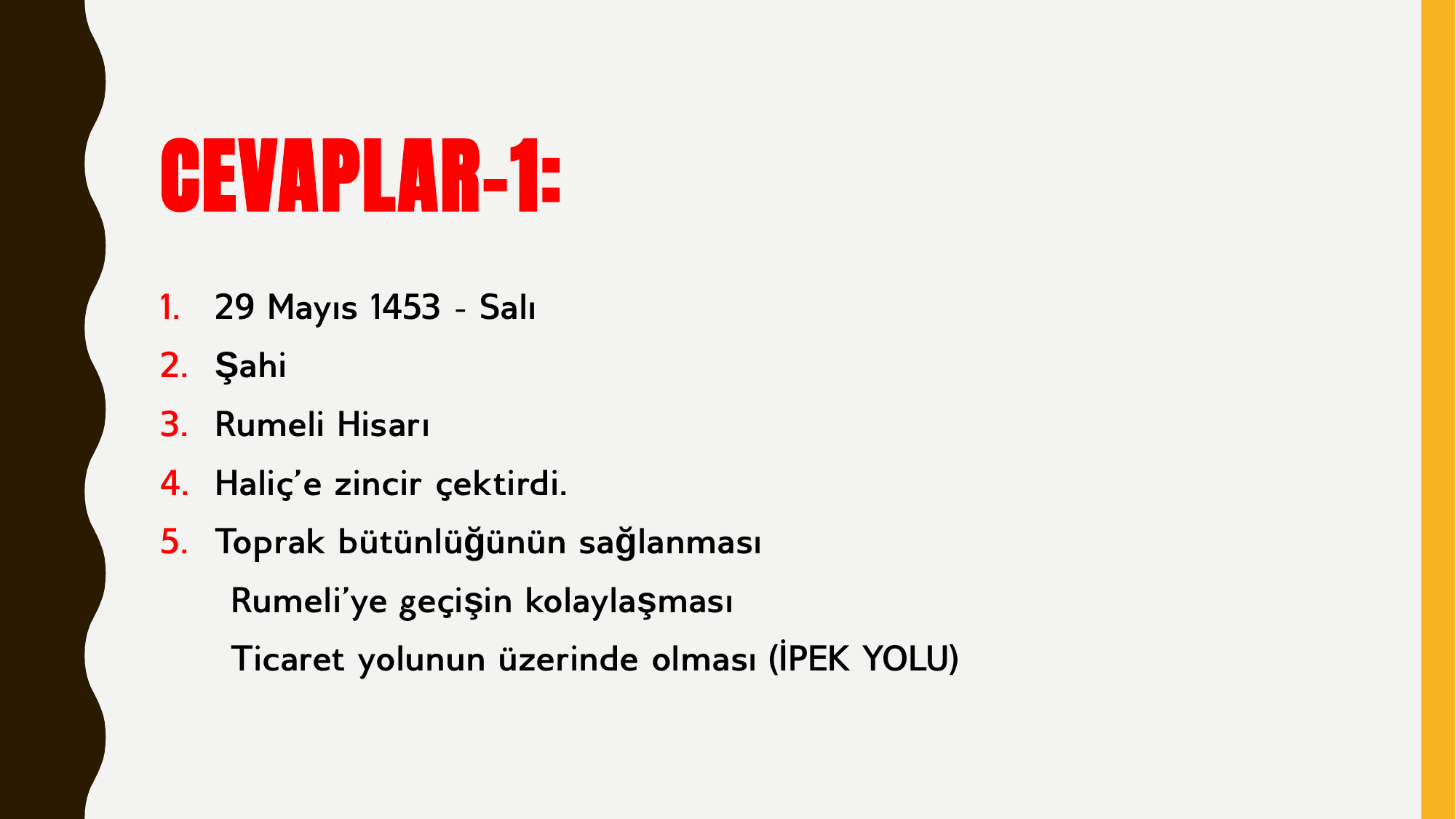

# CEVAPLAR-1:
29 Mayıs 1453 - Salı
Şahi
Rumeli Hisarı
Haliç’e zincir çektirdi.
Toprak bütünlüğünün sağlanması
      Rumeli’ye geçişin kolaylaşması
      Ticaret yolunun üzerinde olması (İPEK YOLU)